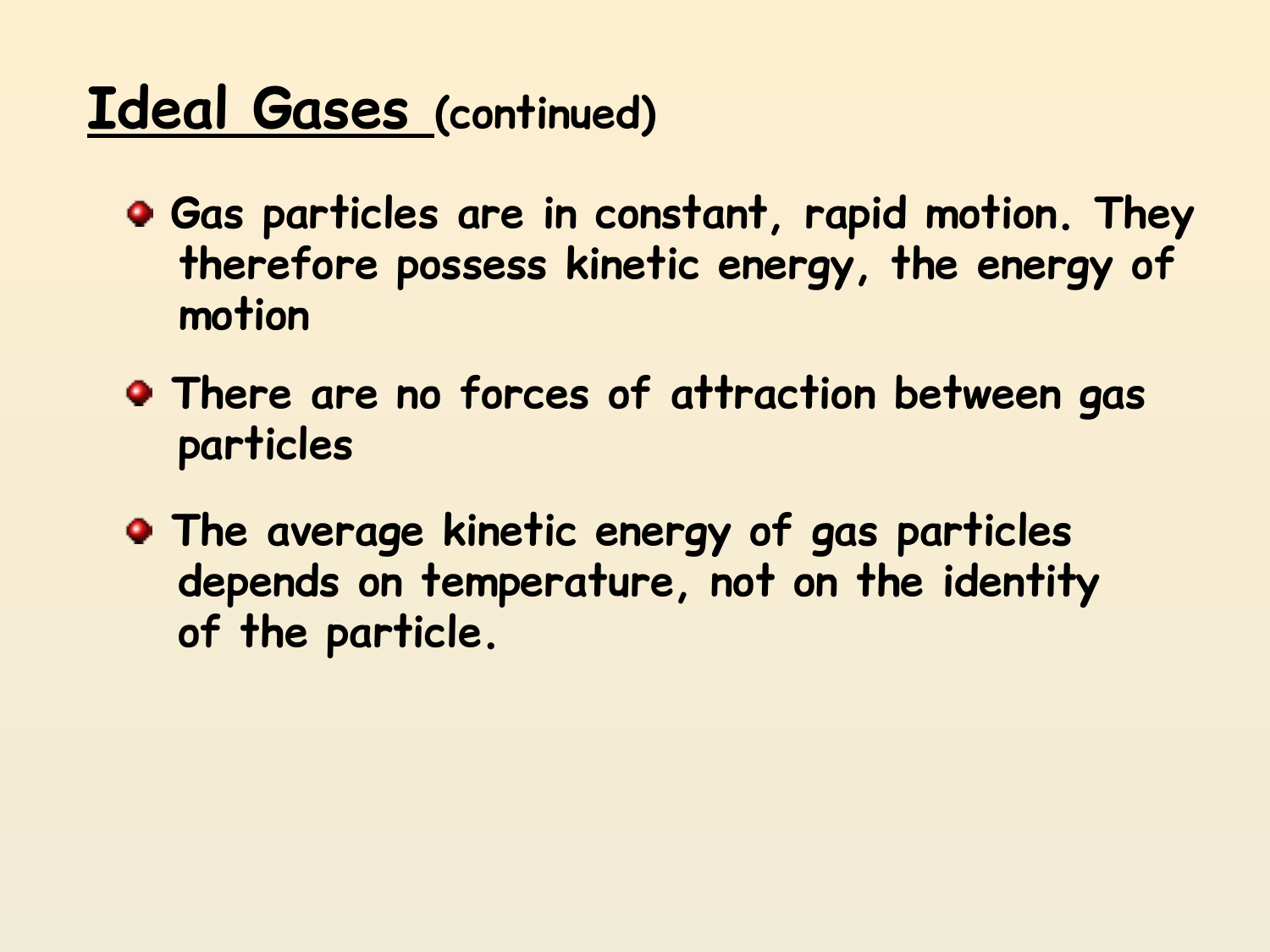

# Ideal Gases (continued)
 Gas particles are in constant, rapid motion. They
   therefore possess kinetic energy, the energy of
   motion
 There are no forces of attraction between gas
   particles
 The average kinetic energy of gas particles
   depends on temperature, not on the identity
   of the particle.